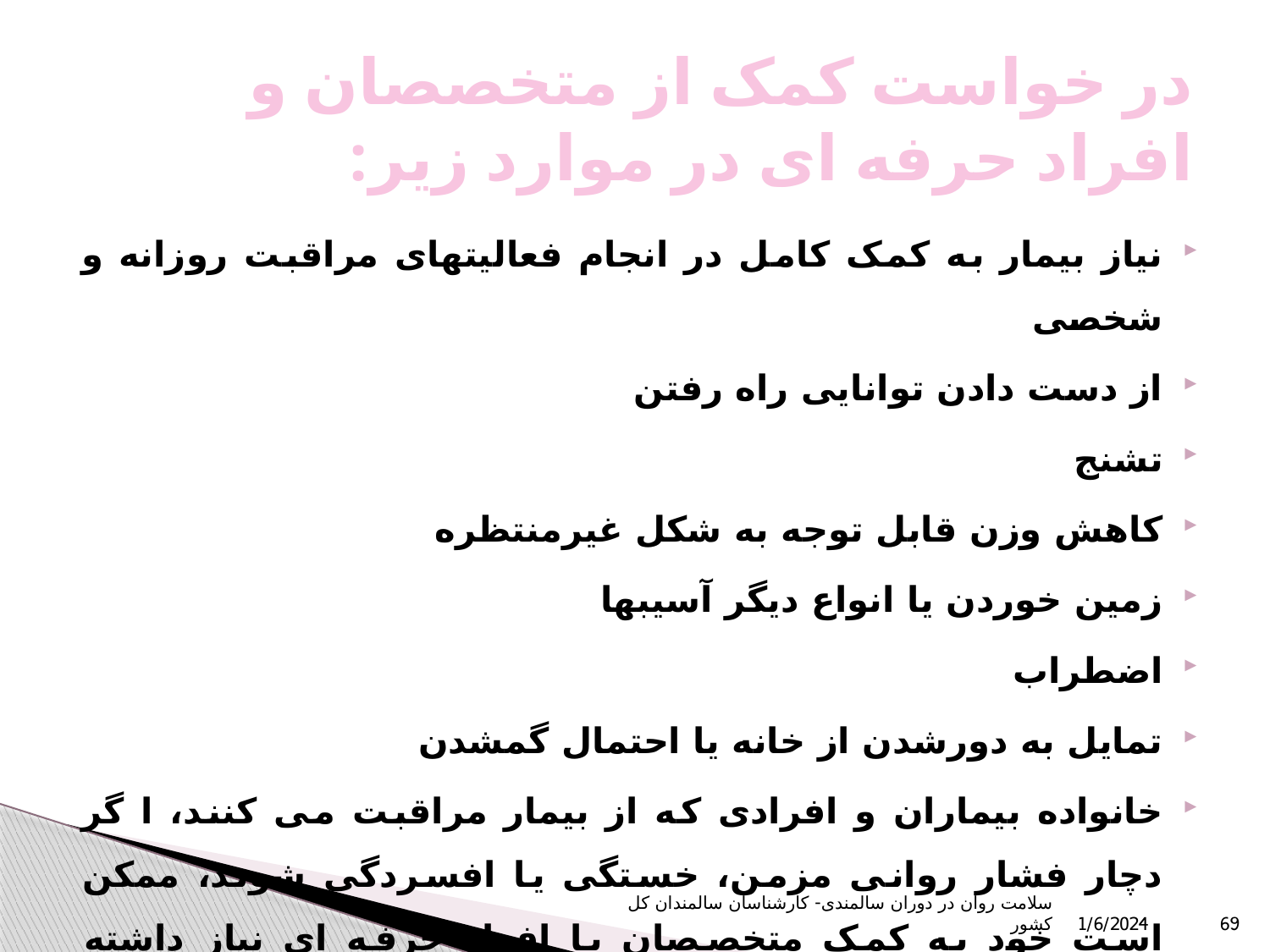

# در خواست کمک از متخصصان و افراد حرفه ای در موارد زیر:
نیاز بیمار به کمک کامل در انجام فعالیتهای مراقبت روزانه و شخصی
از دست دادن توانایی راه رفتن
تشنج
کاهش وزن قابل توجه به شکل غیرمنتظره
زمین خوردن یا انواع دیگر آسیبها
اضطراب
تمایل به دورشدن از خانه یا احتمال گمشدن
خانواده بیماران و افرادی که از بیمار مراقبت می کنند، ا گر دچار فشار روانی مزمن، خستگی یا افسردگی شوند، ممکن است خود به کمک متخصصان یا افراد حرفه ای نیاز داشته باشند.
سلامت روان در دوران سالمندی- کارشناسان سالمندان کل کشور
1/6/2024
69